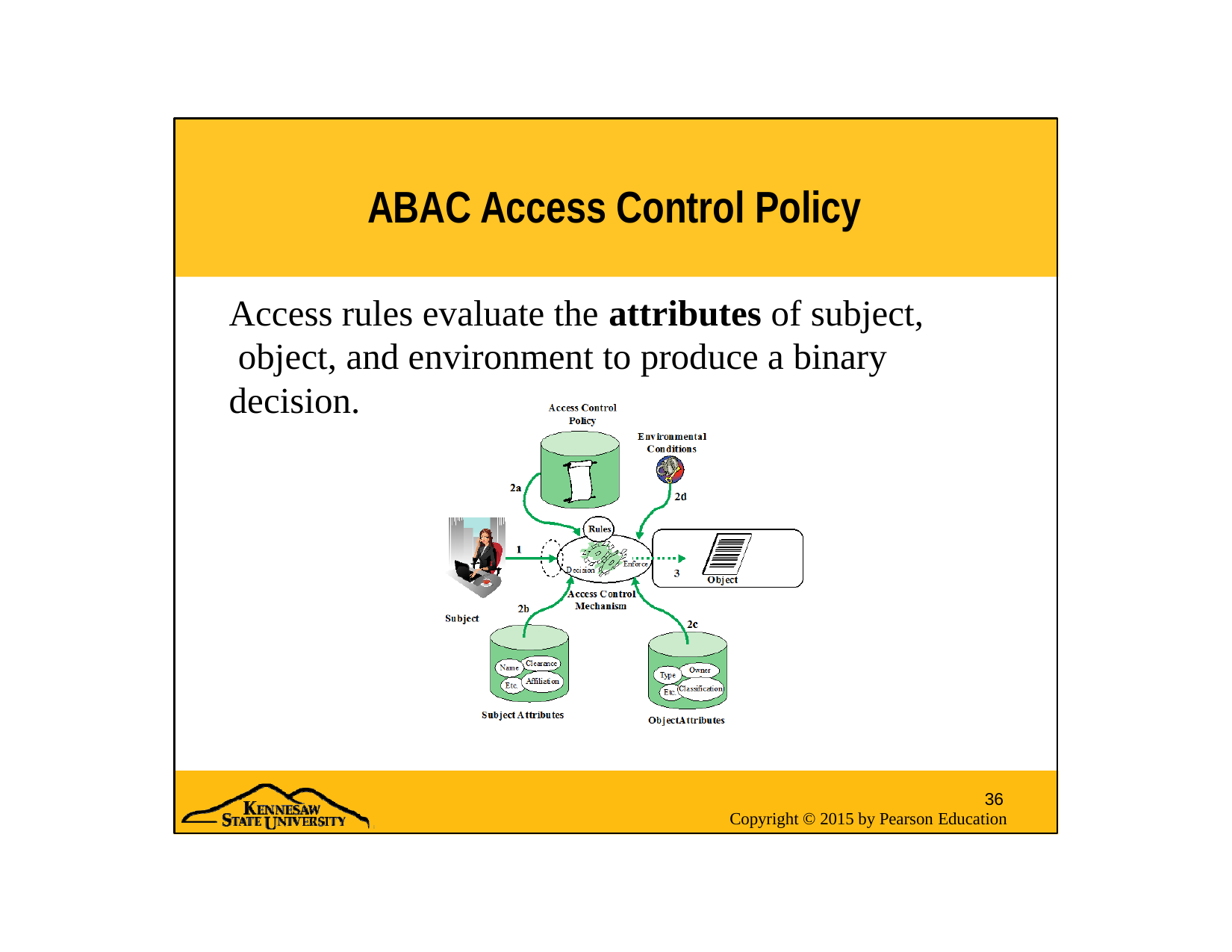

# ABAC Access Control Policy
Access rules evaluate the attributes of subject,  object, and environment to produce a binary  decision.

36
Copyright © 2015 by Pearson Education